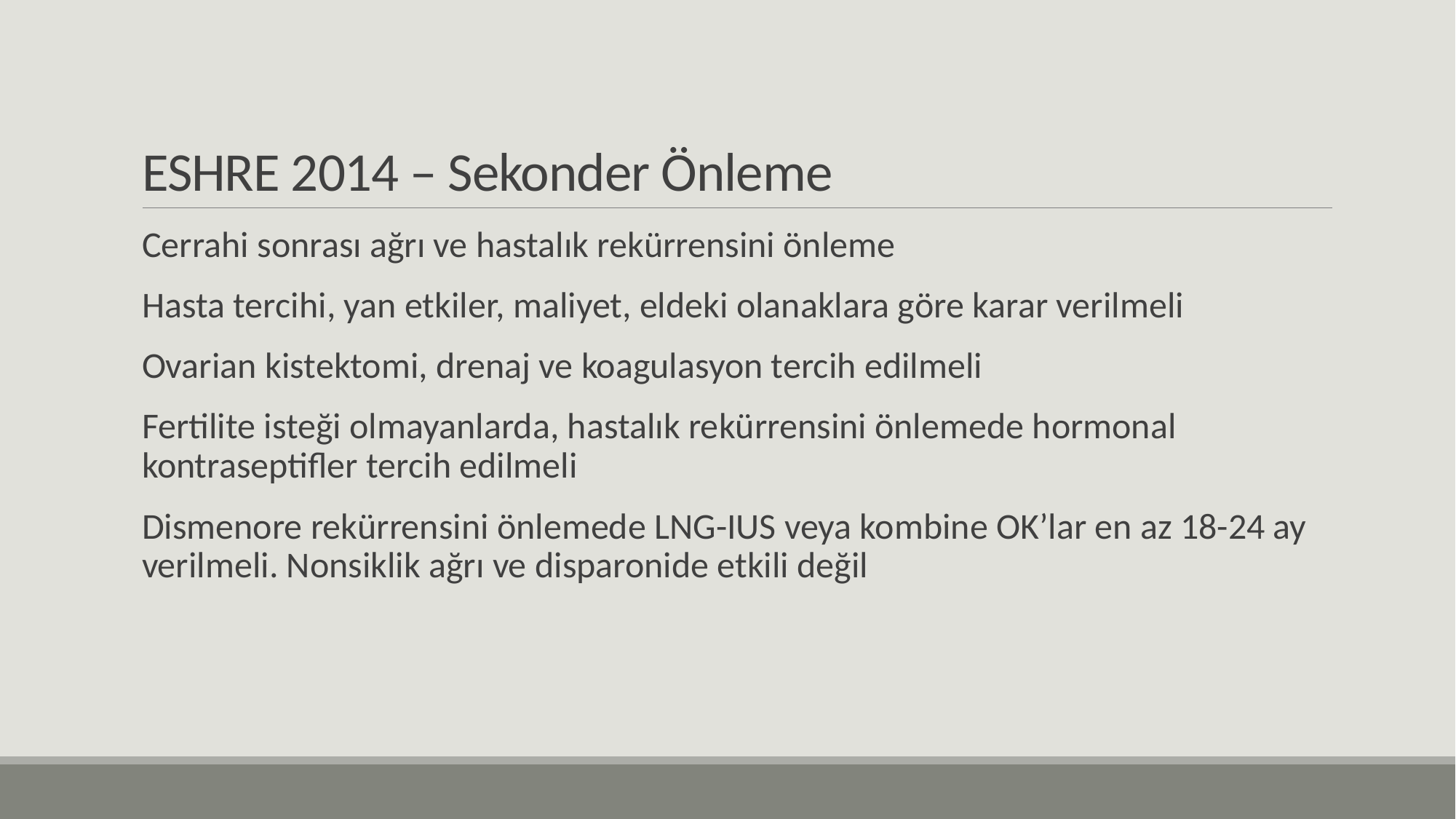

# ESHRE 2014 – Sekonder Önleme
Cerrahi sonrası ağrı ve hastalık rekürrensini önleme
Hasta tercihi, yan etkiler, maliyet, eldeki olanaklara göre karar verilmeli
Ovarian kistektomi, drenaj ve koagulasyon tercih edilmeli
Fertilite isteği olmayanlarda, hastalık rekürrensini önlemede hormonal kontraseptifler tercih edilmeli
Dismenore rekürrensini önlemede LNG-IUS veya kombine OK’lar en az 18-24 ay verilmeli. Nonsiklik ağrı ve disparonide etkili değil